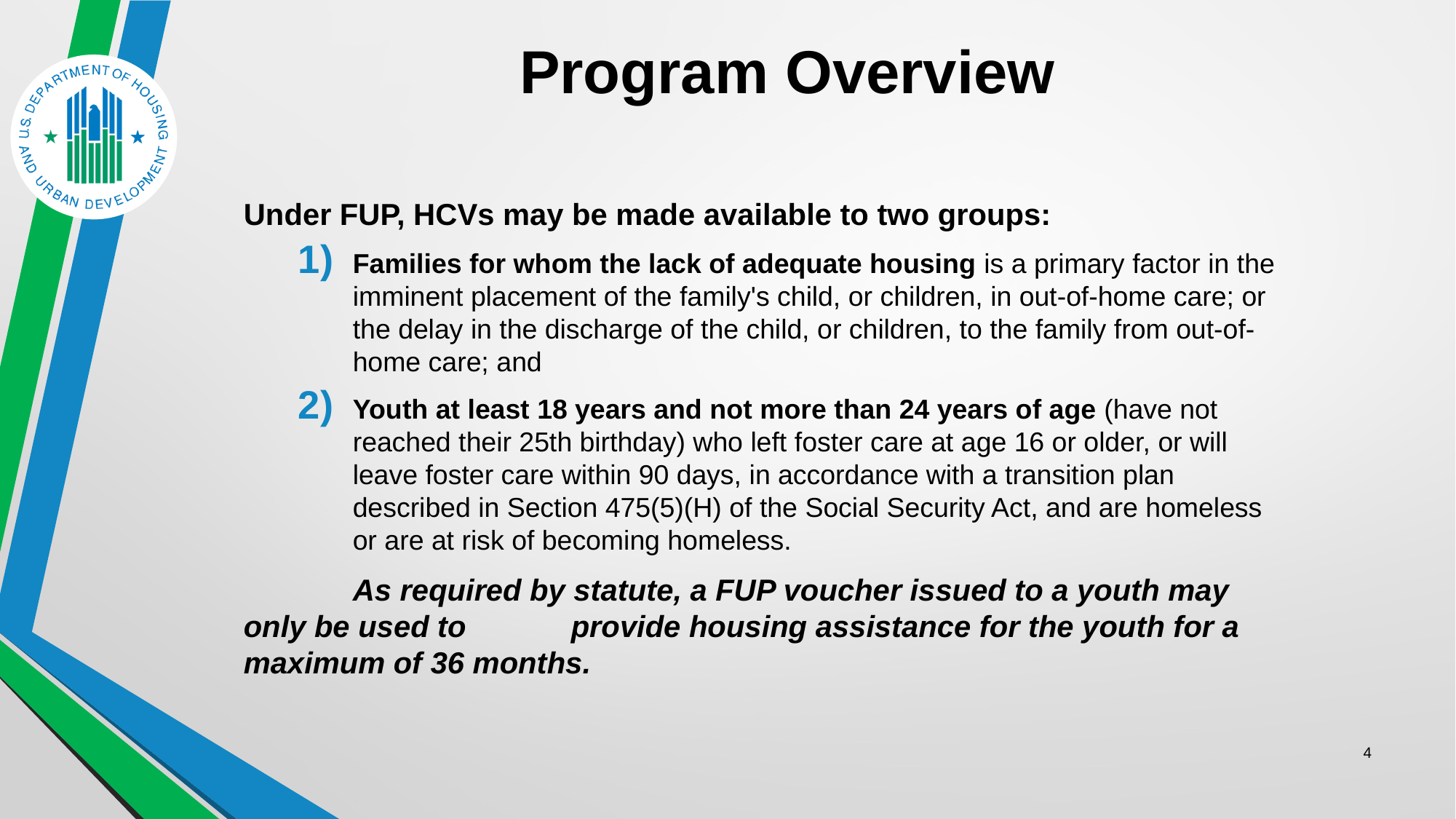

# Program Overview
Under FUP, HCVs may be made available to two groups:
Families for whom the lack of adequate housing is a primary factor in the imminent placement of the family's child, or children, in out-of-home care; or the delay in the discharge of the child, or children, to the family from out-of-home care; and
Youth at least 18 years and not more than 24 years of age (have not reached their 25th birthday) who left foster care at age 16 or older, or will leave foster care within 90 days, in accordance with a transition plan described in Section 475(5)(H) of the Social Security Act, and are homeless or are at risk of becoming homeless.
	As required by statute, a FUP voucher issued to a youth may only be used to 	provide housing assistance for the youth for a maximum of 36 months.

4